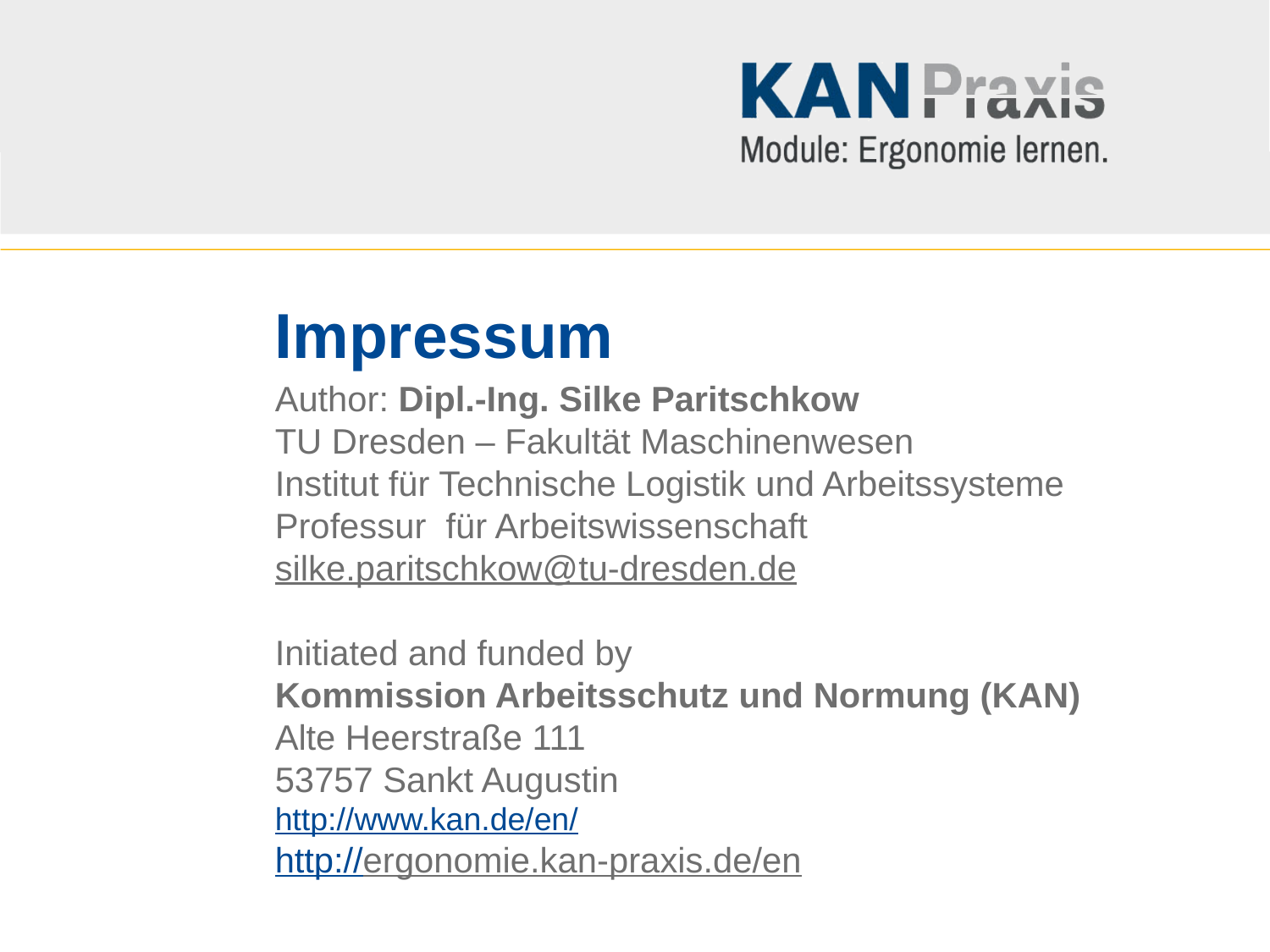

# Impressum
Author: Dipl.-Ing. Silke Paritschkow
TU Dresden – Fakultät Maschinenwesen
Institut für Technische Logistik und Arbeitssysteme
Professur  für Arbeitswissenschaft
silke.paritschkow@tu-dresden.de

Initiated and funded by
Kommission Arbeitsschutz und Normung (KAN)
Alte Heerstraße 111
53757 Sankt Augustin
http://www.kan.de/en/
http://ergonomie.kan-praxis.de/en